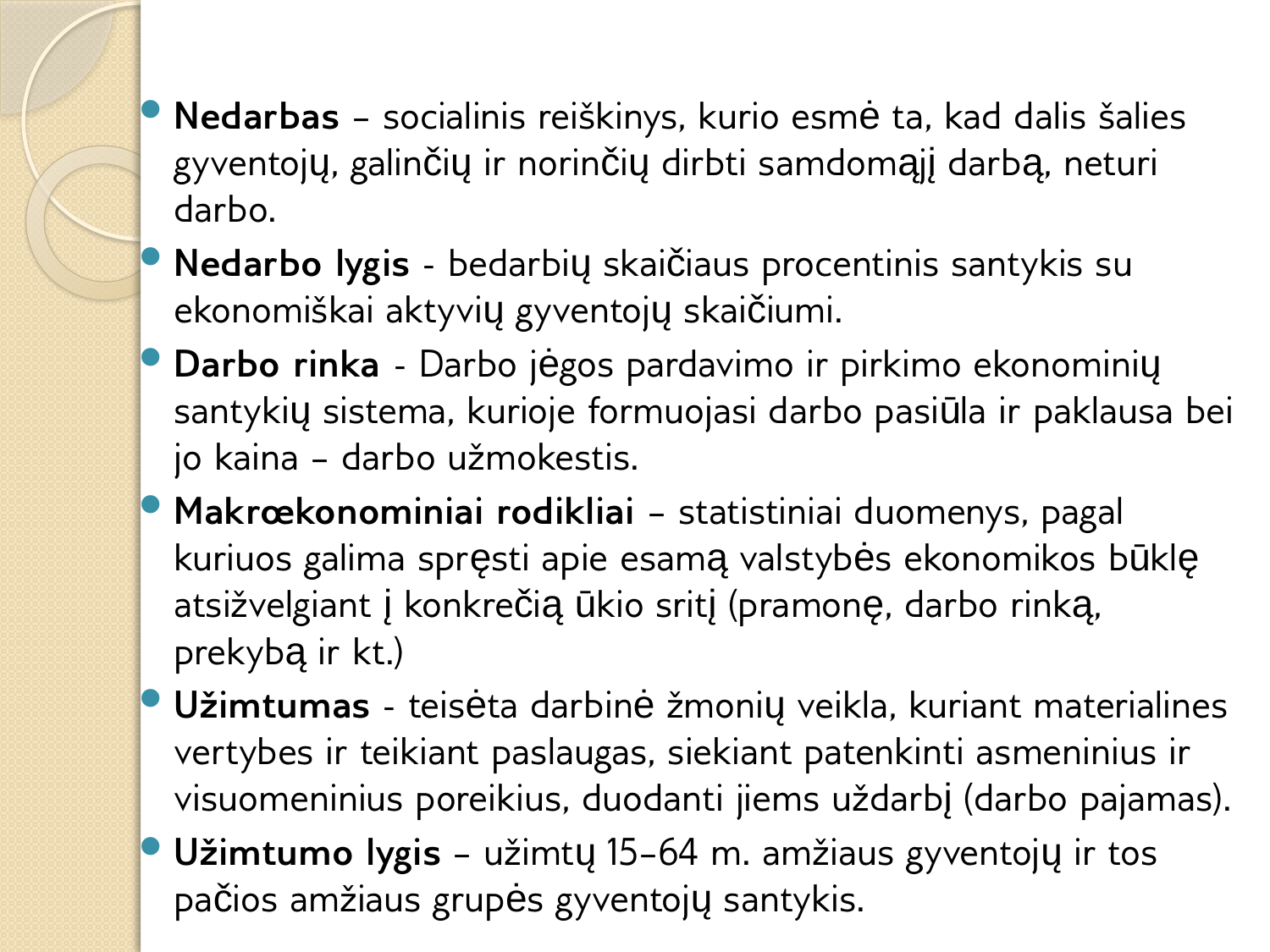

Nedarbas – socialinis reiškinys, kurio esmė ta, kad dalis šalies gyventojų, galinčių ir norinčių dirbti samdomąjį darbą, neturi darbo.
Nedarbo lygis - bedarbių skaičiaus procentinis santykis su ekonomiškai aktyvių gyventojų skaičiumi.
Darbo rinka - Darbo jėgos pardavimo ir pirkimo ekonominių santykių sistema, kurioje formuojasi darbo pasiūla ir paklausa bei jo kaina – darbo užmokestis.
Makroekonominiai rodikliai – statistiniai duomenys, pagal kuriuos galima spręsti apie esamą valstybės ekonomikos būklę atsižvelgiant į konkrečią ūkio sritį (pramonę, darbo rinką, prekybą ir kt.)
Užimtumas - teisėta darbinė žmonių veikla, kuriant materialines vertybes ir teikiant paslaugas, siekiant patenkinti asmeninius ir visuomeninius poreikius, duodanti jiems uždarbį (darbo pajamas).
Užimtumo lygis – užimtų 15–64 m. amžiaus gyventojų ir tos pačios amžiaus grupės gyventojų santykis.